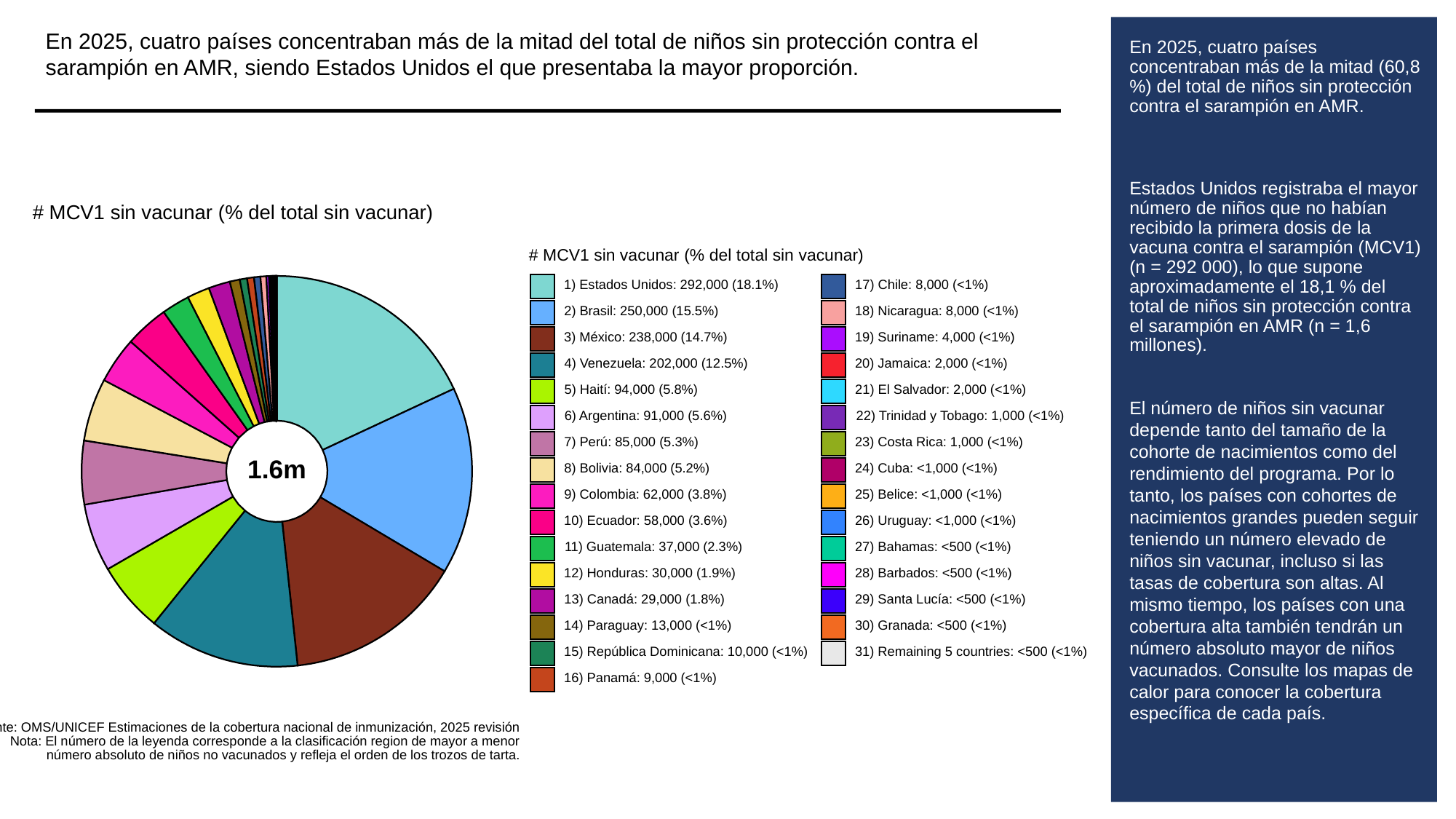

En 2025, cuatro países concentraban más de la mitad del total de niños sin protección contra el sarampión en AMR, siendo Estados Unidos el que presentaba la mayor proporción.
# En 2025, cuatro países concentraban más de la mitad (60,8 %) del total de niños sin protección contra el sarampión en AMR.

Estados Unidos registraba el mayor número de niños que no habían recibido la primera dosis de la vacuna contra el sarampión (MCV1) (n = 292 000), lo que supone aproximadamente el 18,1 % del total de niños sin protección contra el sarampión en AMR (n = 1,6 millones).

El número de niños sin vacunar depende tanto del tamaño de la cohorte de nacimientos como del rendimiento del programa. Por lo tanto, los países con cohortes de nacimientos grandes pueden seguir teniendo un número elevado de niños sin vacunar, incluso si las tasas de cobertura son altas. Al mismo tiempo, los países con una cobertura alta también tendrán un número absoluto mayor de niños vacunados. Consulte los mapas de calor para conocer la cobertura específica de cada país.

# MCV1 sin vacunar (% del total sin vacunar)
# MCV1 sin vacunar (% del total sin vacunar)

1) Estados Unidos: 292,000 (18.1%)
17) Chile: 8,000 (<1%)

2) Brasil: 250,000 (15.5%)
18) Nicaragua: 8,000 (<1%)

3) México: 238,000 (14.7%)
19) Suriname: 4,000 (<1%)

4) Venezuela: 202,000 (12.5%)
20) Jamaica: 2,000 (<1%)

5) Haití: 94,000 (5.8%)
21) El Salvador: 2,000 (<1%)

6) Argentina: 91,000 (5.6%)
22) Trinidad y Tobago: 1,000 (<1%)

7) Perú: 85,000 (5.3%)
23) Costa Rica: 1,000 (<1%)

1.6m
8) Bolivia: 84,000 (5.2%)
24) Cuba: <1,000 (<1%)

9) Colombia: 62,000 (3.8%)
25) Belice: <1,000 (<1%)

10) Ecuador: 58,000 (3.6%)
26) Uruguay: <1,000 (<1%)

11) Guatemala: 37,000 (2.3%)
27) Bahamas: <500 (<1%)

12) Honduras: 30,000 (1.9%)
28) Barbados: <500 (<1%)

13) Canadá: 29,000 (1.8%)
29) Santa Lucía: <500 (<1%)

14) Paraguay: 13,000 (<1%)
30) Granada: <500 (<1%)

15) República Dominicana: 10,000 (<1%)
31) Remaining 5 countries: <500 (<1%)

16) Panamá: 9,000 (<1%)
Fuente: OMS/UNICEF Estimaciones de la cobertura nacional de inmunización, 2025 revisión
Nota: El número de la leyenda corresponde a la clasificación region de mayor a menor
número absoluto de niños no vacunados y refleja el orden de los trozos de tarta.